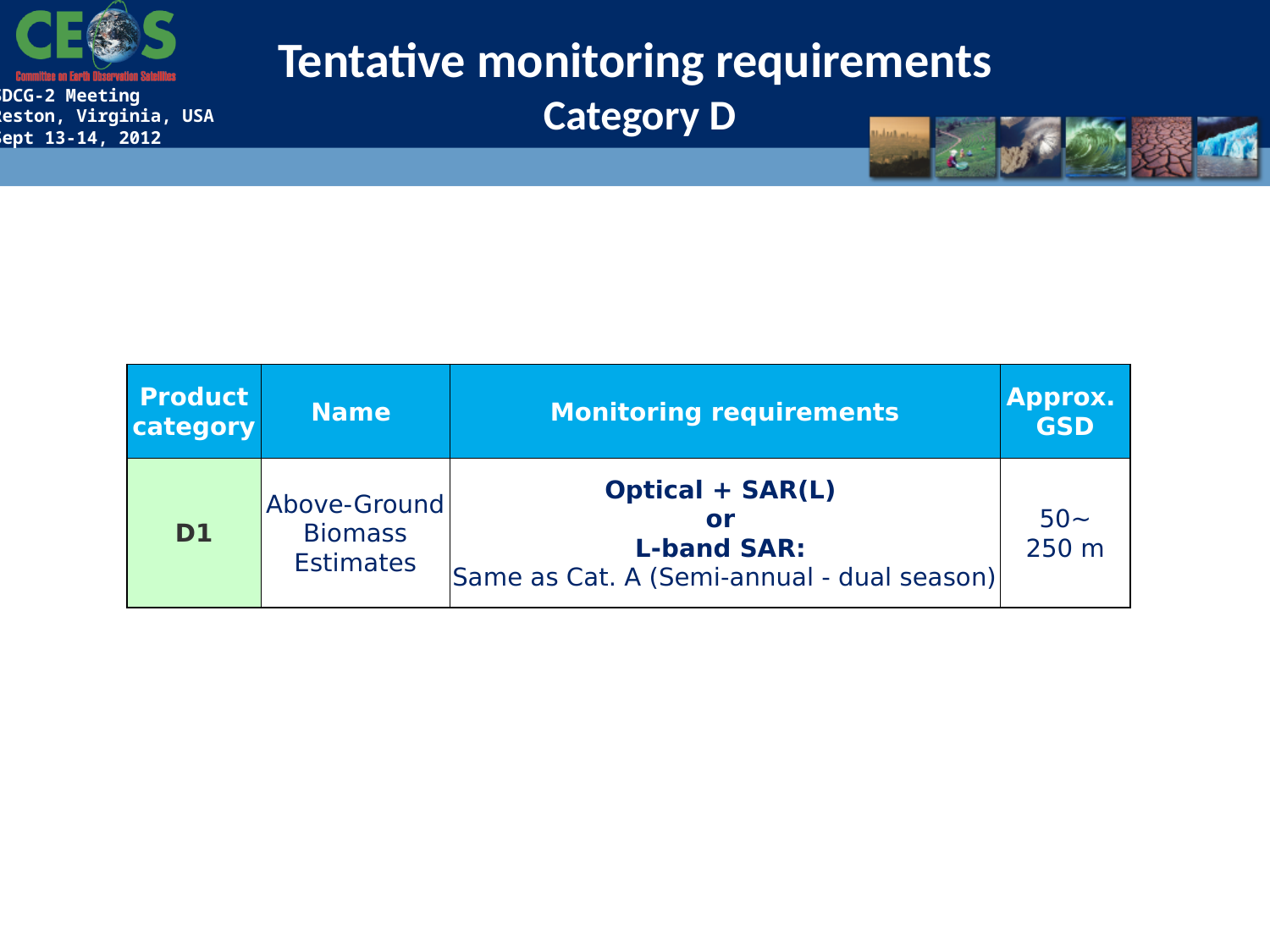

Tentative monitoring requirements
 Category D
| Product category | Name | Monitoring requirements | Approx. GSD |
| --- | --- | --- | --- |
| D1 | Above-Ground Biomass Estimates | Optical + SAR(L) or L-band SAR: Same as Cat. A (Semi-annual - dual season) | 50~ 250 m |